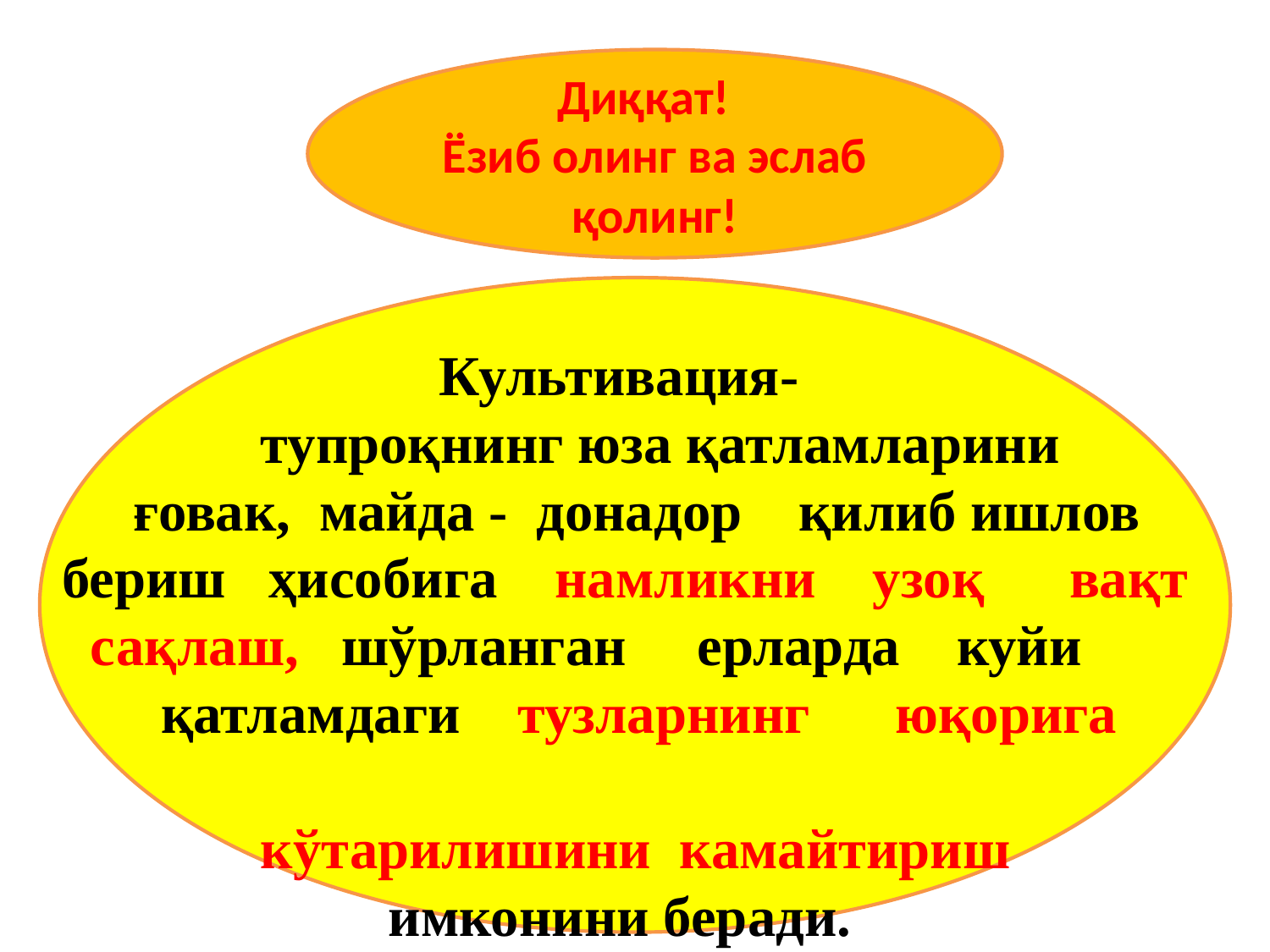

Диққат!
Ёзиб олинг ва эслаб қолинг!

                                 Культивация-
              тупроқнинг юза қатламларини
     ғовак,  майда -  донадор    қилиб ишлов бериш   ҳисобига    намликни    узоқ      вақт
  сақлаш,   шўрланган     ерларда    куйи
       қатламдаги    тузларнинг      юқорига
              кўтарилишини  камайтириш
                       имконини беради.